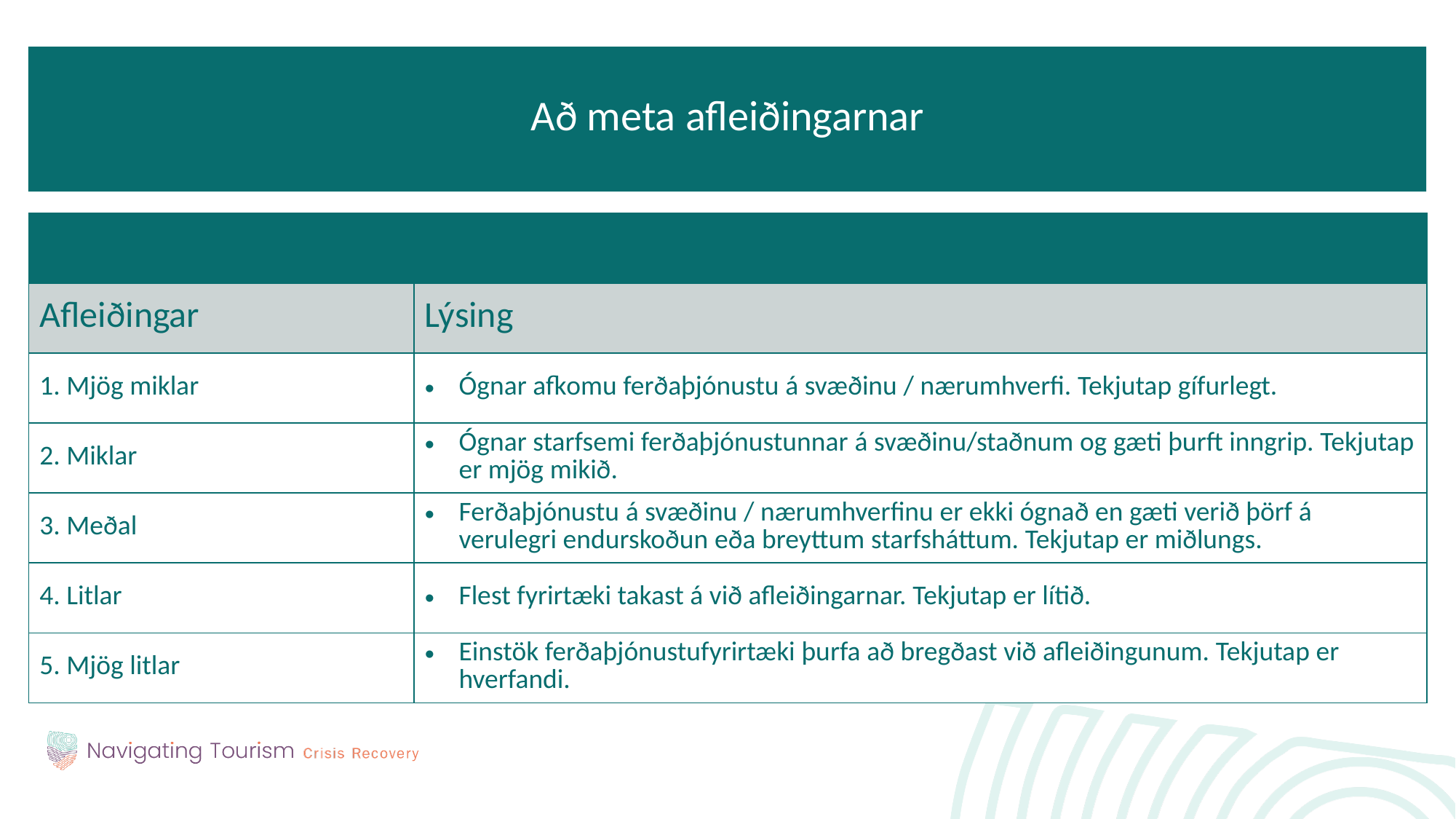

Að meta afleiðingarnar
|  |  |
| --- | --- |
| Afleiðingar | Lýsing |
| 1. Mjög miklar | Ógnar afkomu ferðaþjónustu á svæðinu / nærumhverfi. Tekjutap gífurlegt. |
| 2. Miklar | Ógnar starfsemi ferðaþjónustunnar á svæðinu/staðnum og gæti þurft inngrip. Tekjutap er mjög mikið. |
| 3. Meðal | Ferðaþjónustu á svæðinu / nærumhverfinu er ekki ógnað en gæti verið þörf á verulegri endurskoðun eða breyttum starfsháttum. Tekjutap er miðlungs. |
| 4. Litlar | Flest fyrirtæki takast á við afleiðingarnar. Tekjutap er lítið. |
| 5. Mjög litlar | Einstök ferðaþjónustufyrirtæki þurfa að bregðast við afleiðingunum. Tekjutap er hverfandi. |